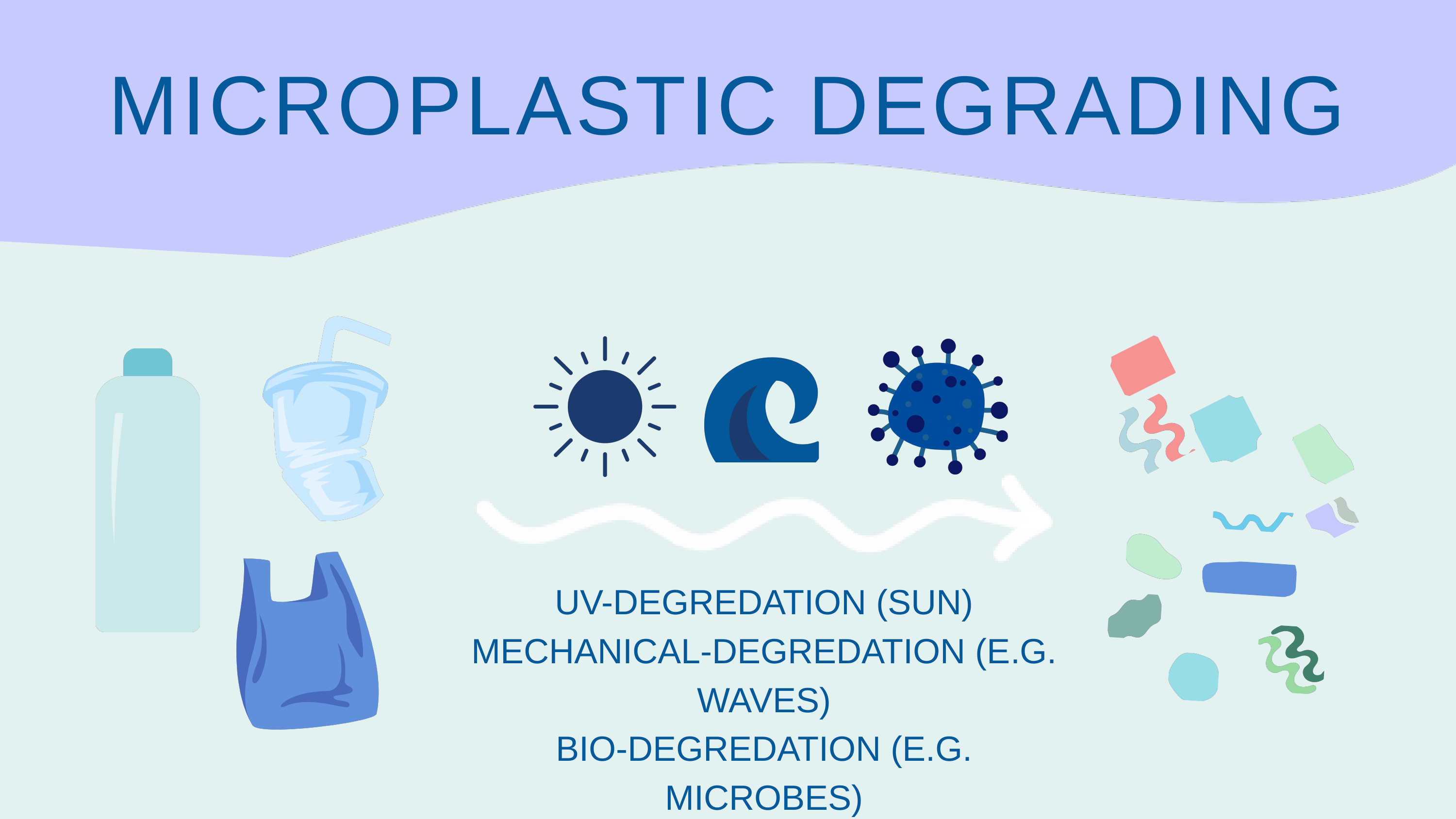

MICROPLASTIC DEGRADING

UV-DEGREDATION (SUN)
MECHANICAL-DEGREDATION (E.G. WAVES)
BIO-DEGREDATION (E.G. MICROBES)